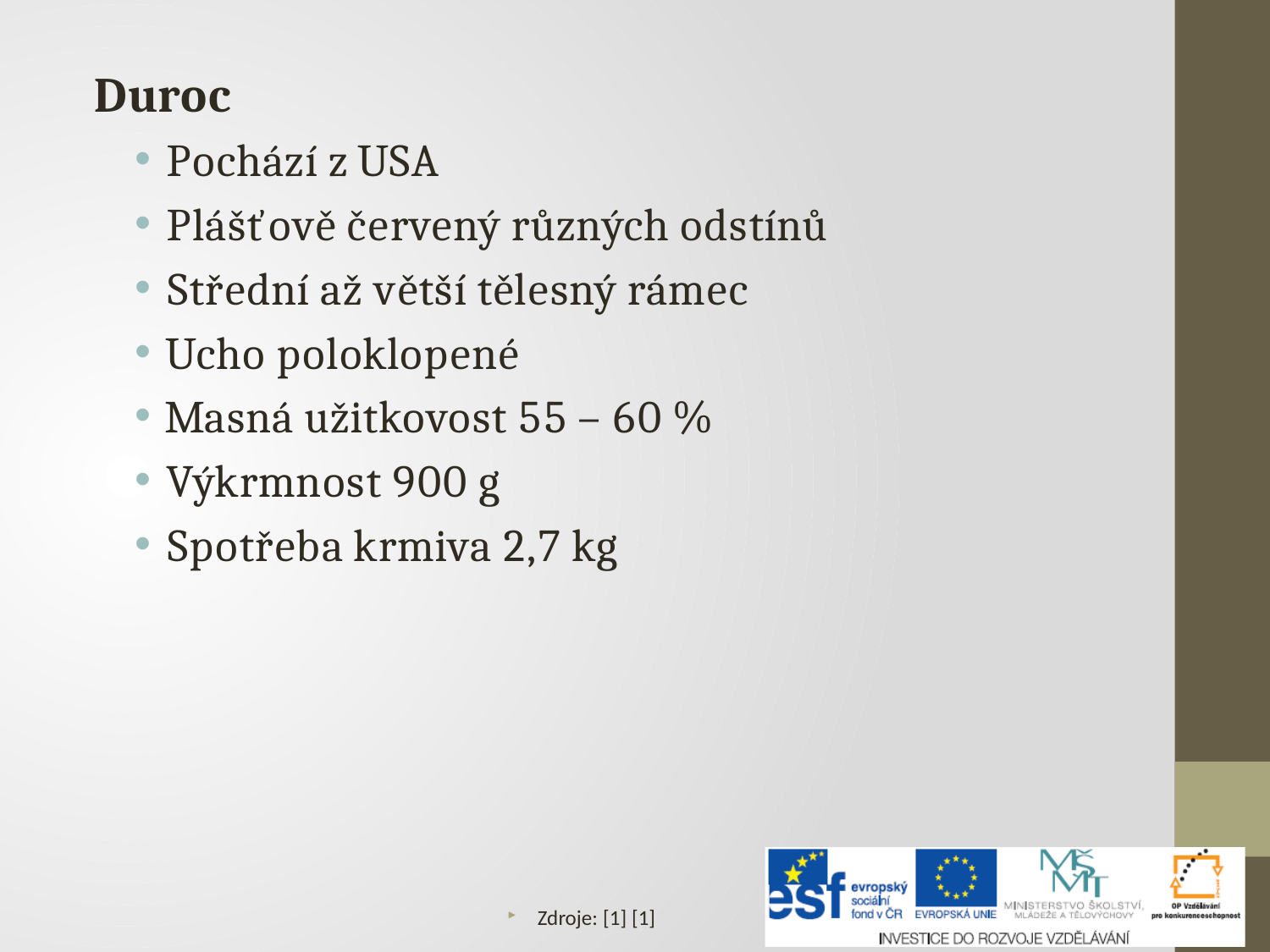

Duroc
Pochází z USA
Plášťově červený různých odstínů
Střední až větší tělesný rámec
Ucho poloklopené
Masná užitkovost 55 – 60 %
Výkrmnost 900 g
Spotřeba krmiva 2,7 kg

Zdroje: [1] [1]